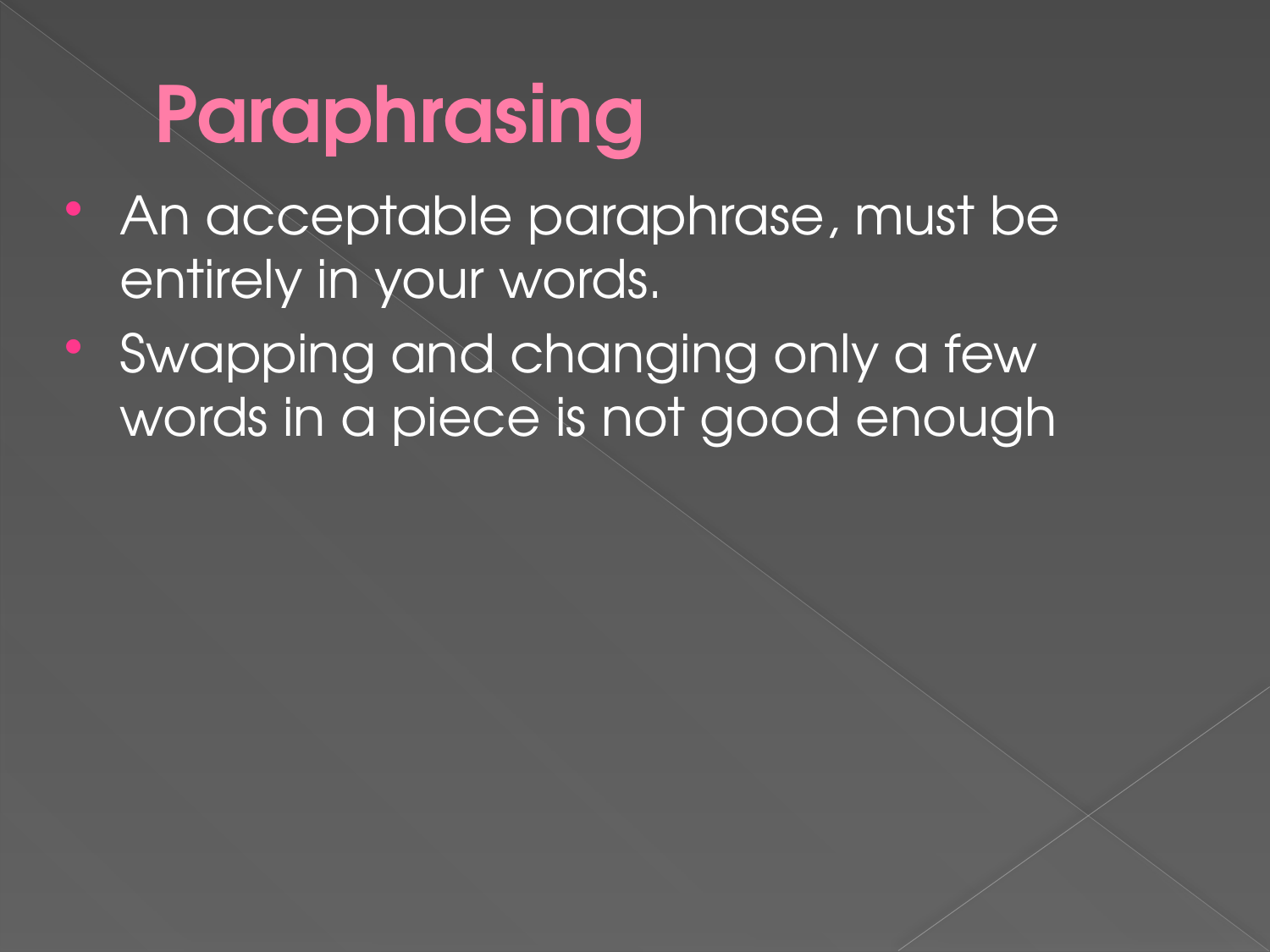

# Paraphrasing
An acceptable paraphrase, must be entirely in your words.
Swapping and changing only a few words in a piece is not good enough